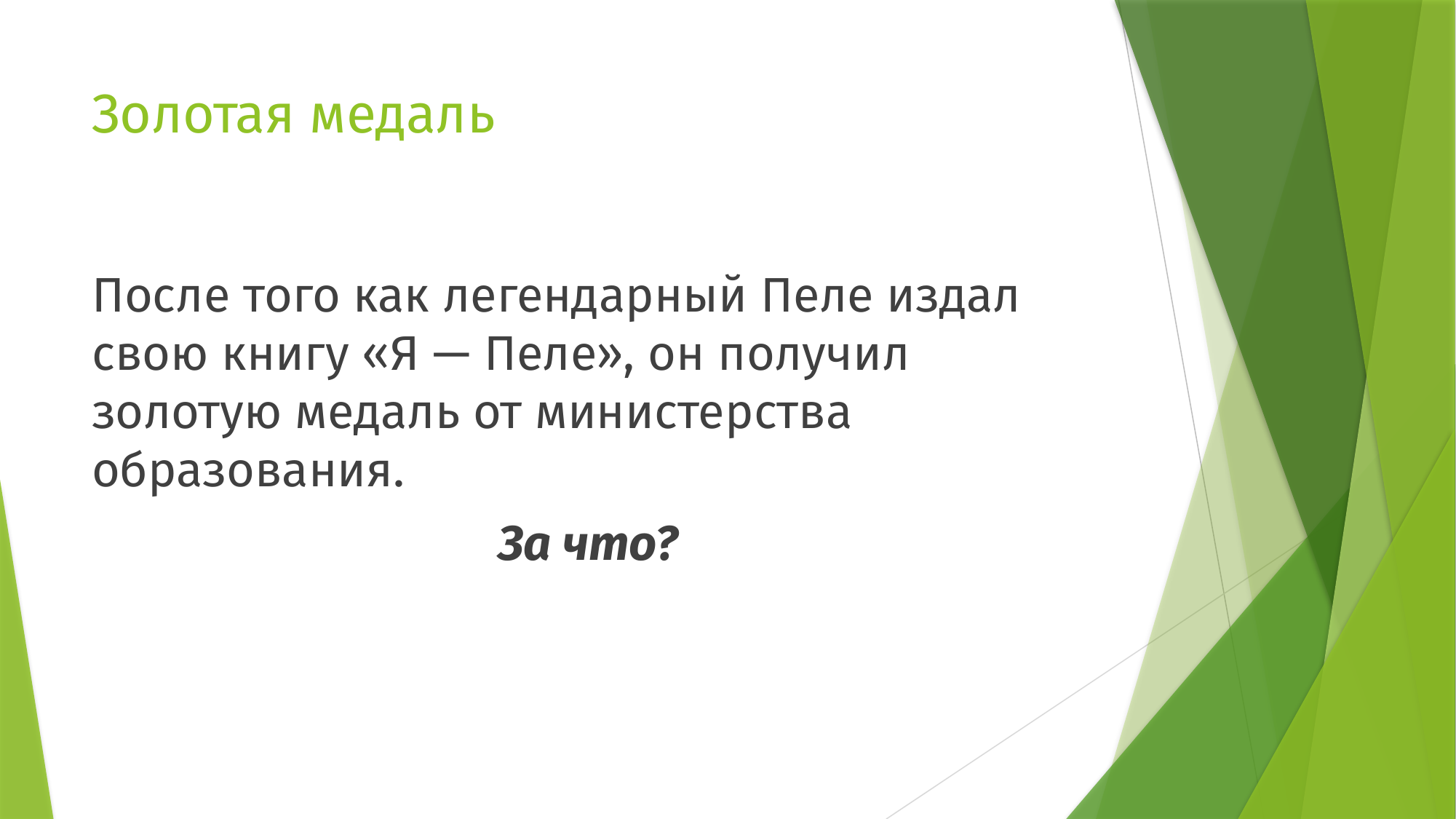

# Золотая медаль
После того как легендарный Пеле издал свою книгу «Я — Пеле», он получил золотую медаль от министерства образования.
За что?